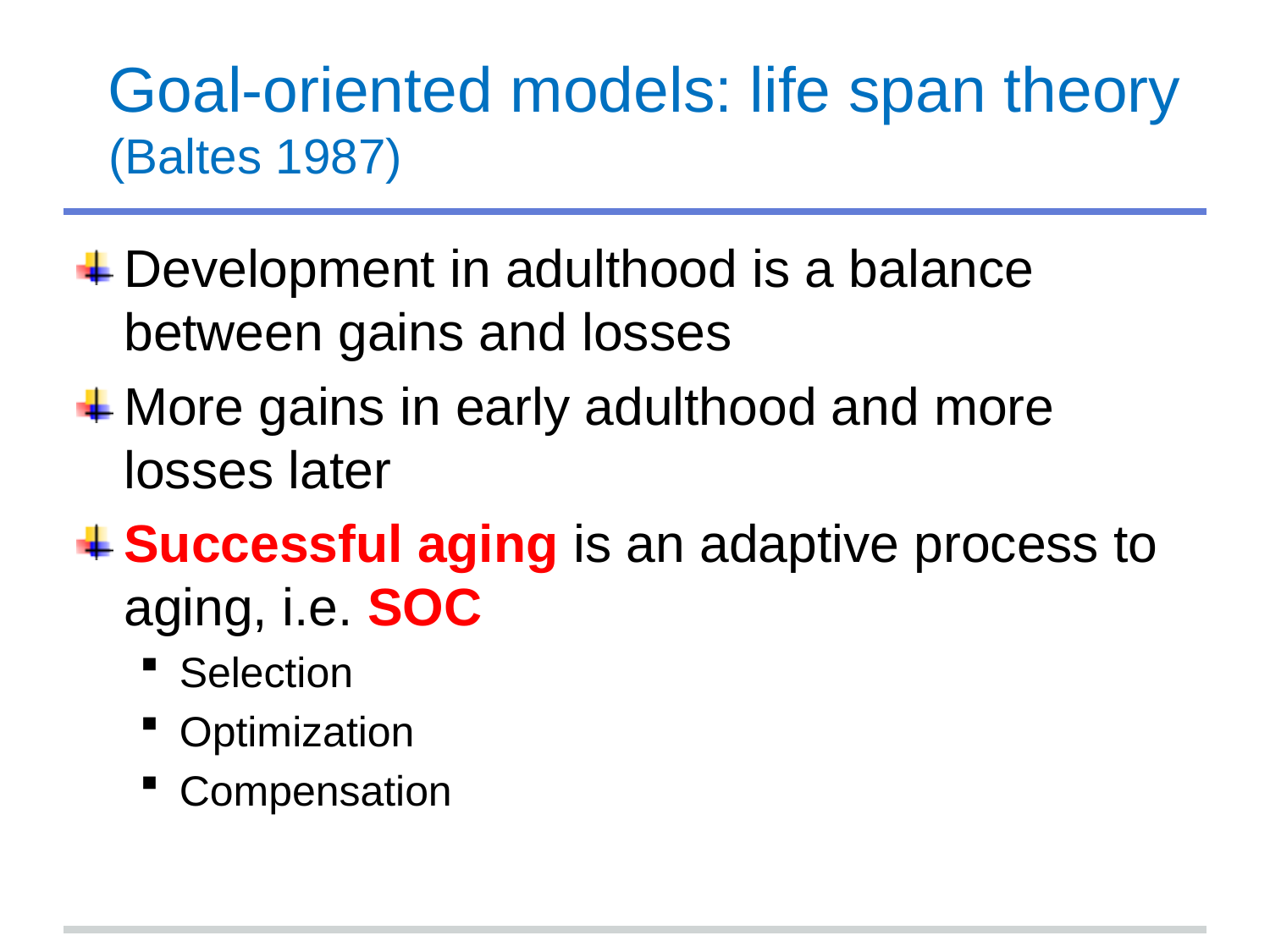

# Goal-oriented models: life span theory (Baltes 1987)
Development in adulthood is a balance between gains and losses
More gains in early adulthood and more losses later
Successful aging is an adaptive process to aging, i.e. SOC
Selection
Optimization
Compensation